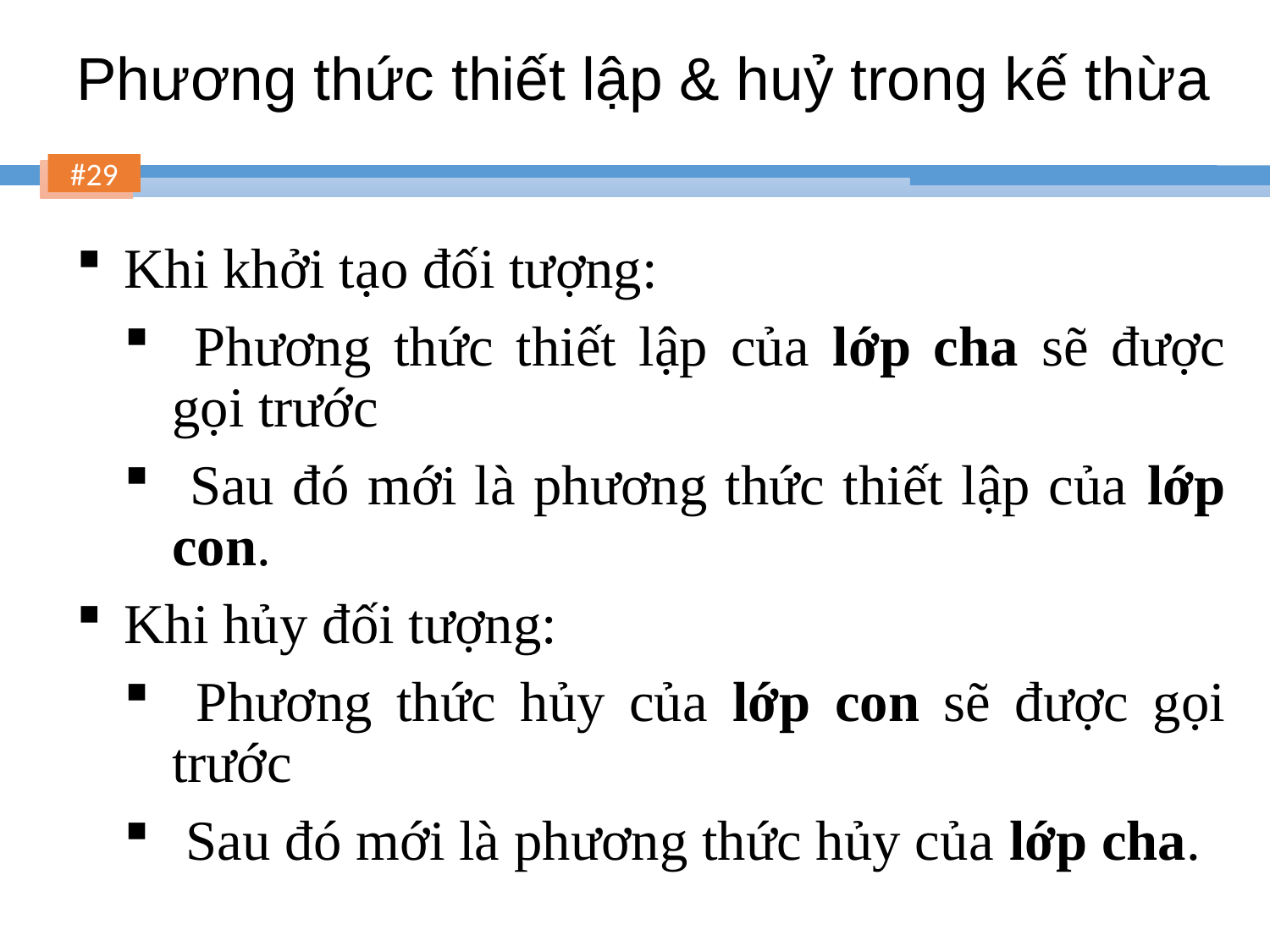

# Phương thức thiết lập & huỷ trong kế thừa
Khi khởi tạo đối tượng:
 Phương thức thiết lập của lớp cha sẽ được gọi trước
 Sau đó mới là phương thức thiết lập của lớp con.
Khi hủy đối tượng:
 Phương thức hủy của lớp con sẽ được gọi trước
 Sau đó mới là phương thức hủy của lớp cha.
29